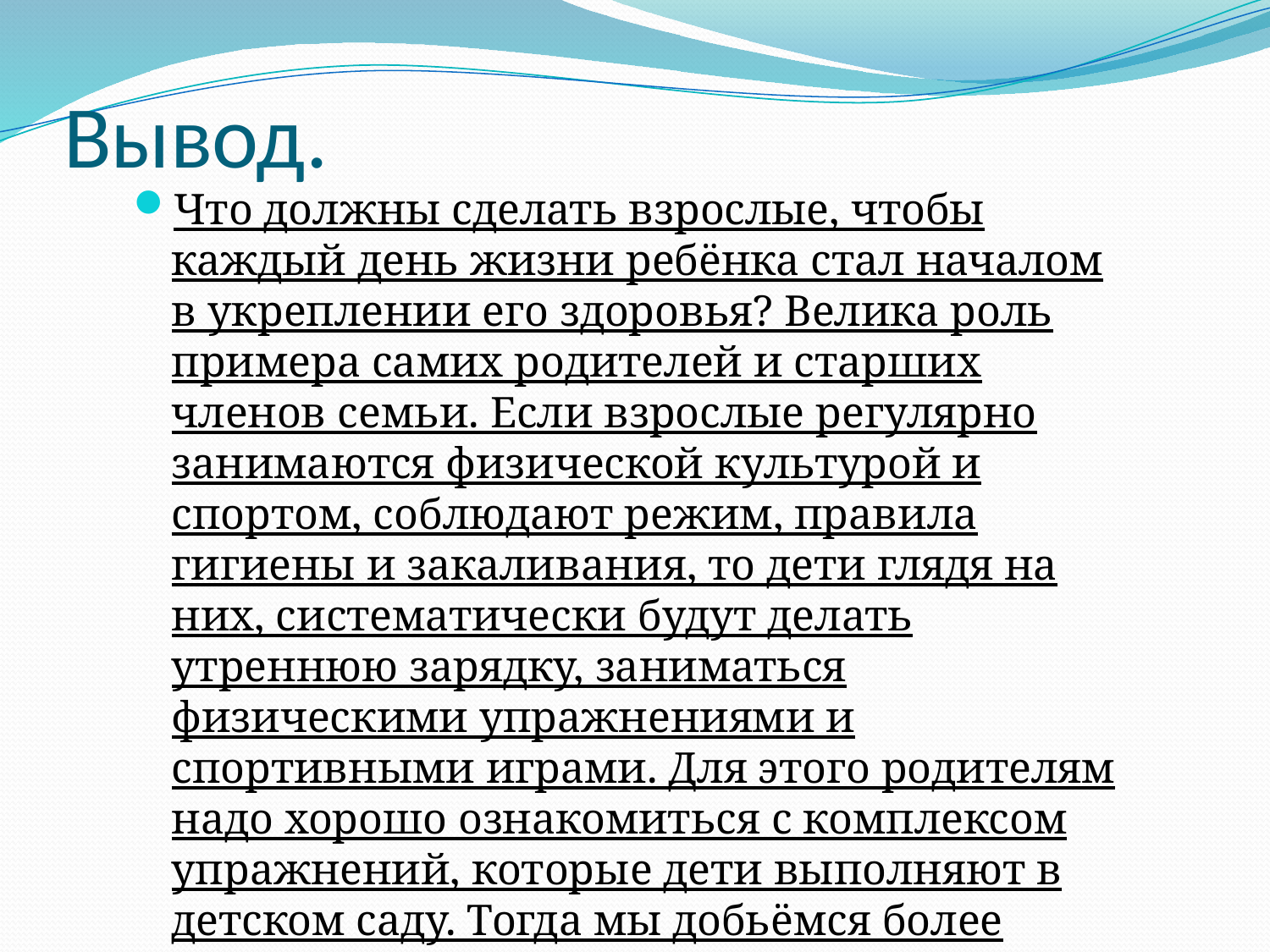

# Вывод.
Что должны сделать взрослые, чтобы каждый день жизни ребёнка стал началом в укреплении его здоровья? Велика роль примера самих родителей и старших членов семьи. Если взрослые регулярно занимаются физической культурой и спортом, соблюдают режим, правила гигиены и закаливания, то дети глядя на них, систематически будут делать утреннюю зарядку, заниматься физическими упражнениями и спортивными играми. Для этого родителям надо хорошо ознакомиться с комплексом упражнений, которые дети выполняют в детском саду. Тогда мы добьёмся более высоких результатов в физическом развитии наших детей